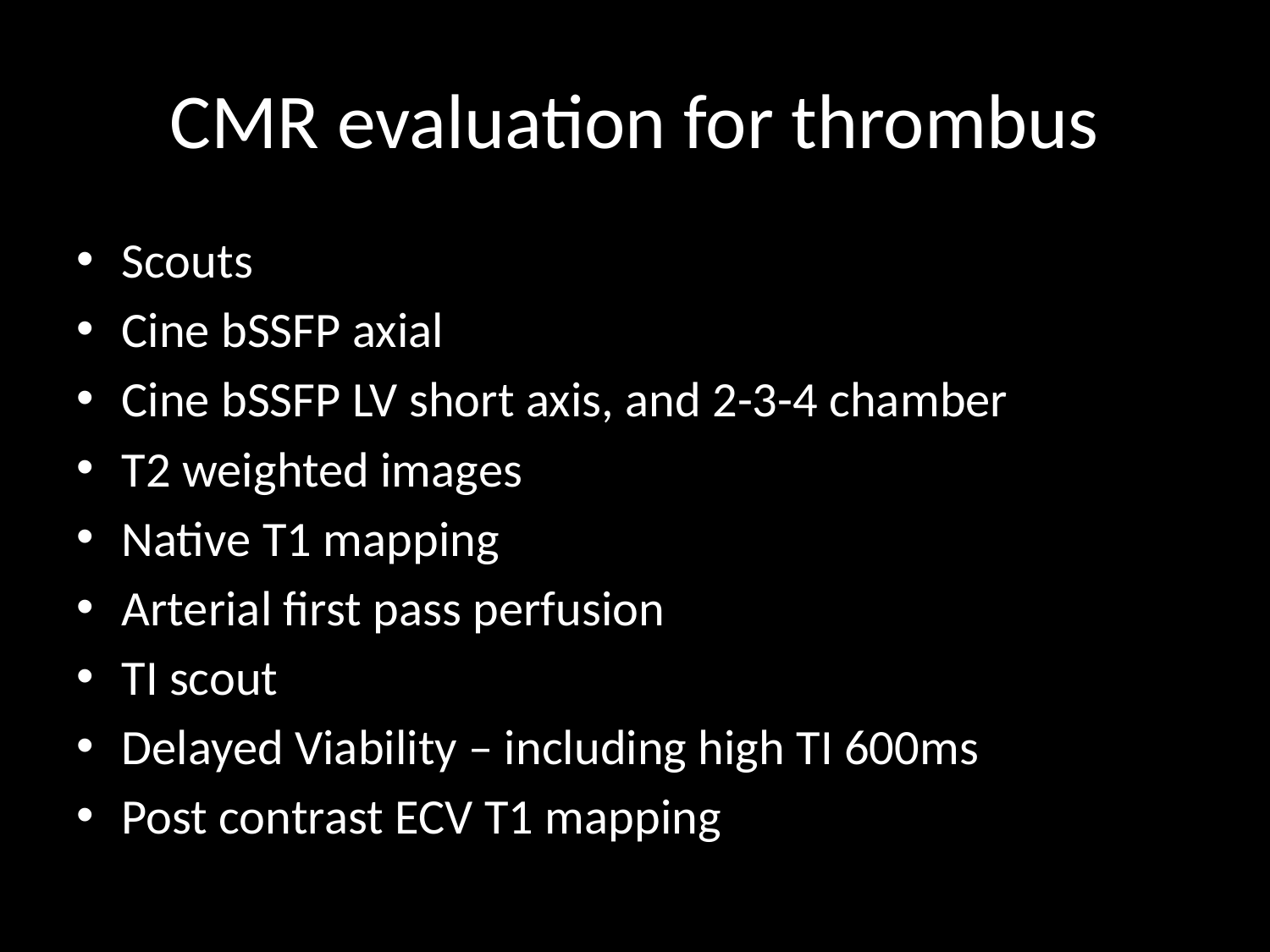

# CMR evaluation for thrombus
Scouts
Cine bSSFP axial
Cine bSSFP LV short axis, and 2-3-4 chamber
T2 weighted images
Native T1 mapping
Arterial first pass perfusion
TI scout
Delayed Viability – including high TI 600ms
Post contrast ECV T1 mapping